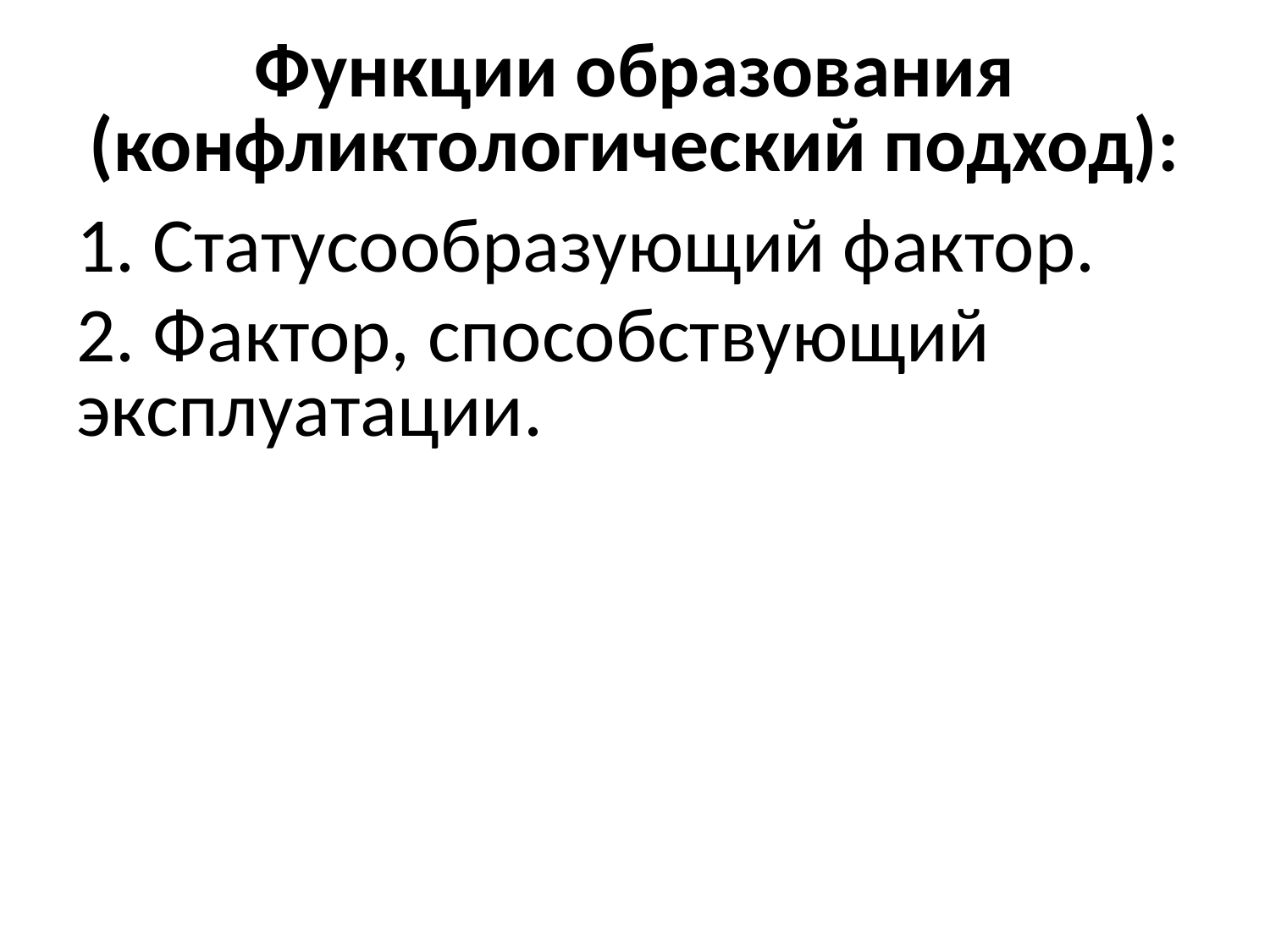

# Функции образования (конфликтологический подход):
1. Статусообразующий фактор.
2. Фактор, способствующий эксплуатации.